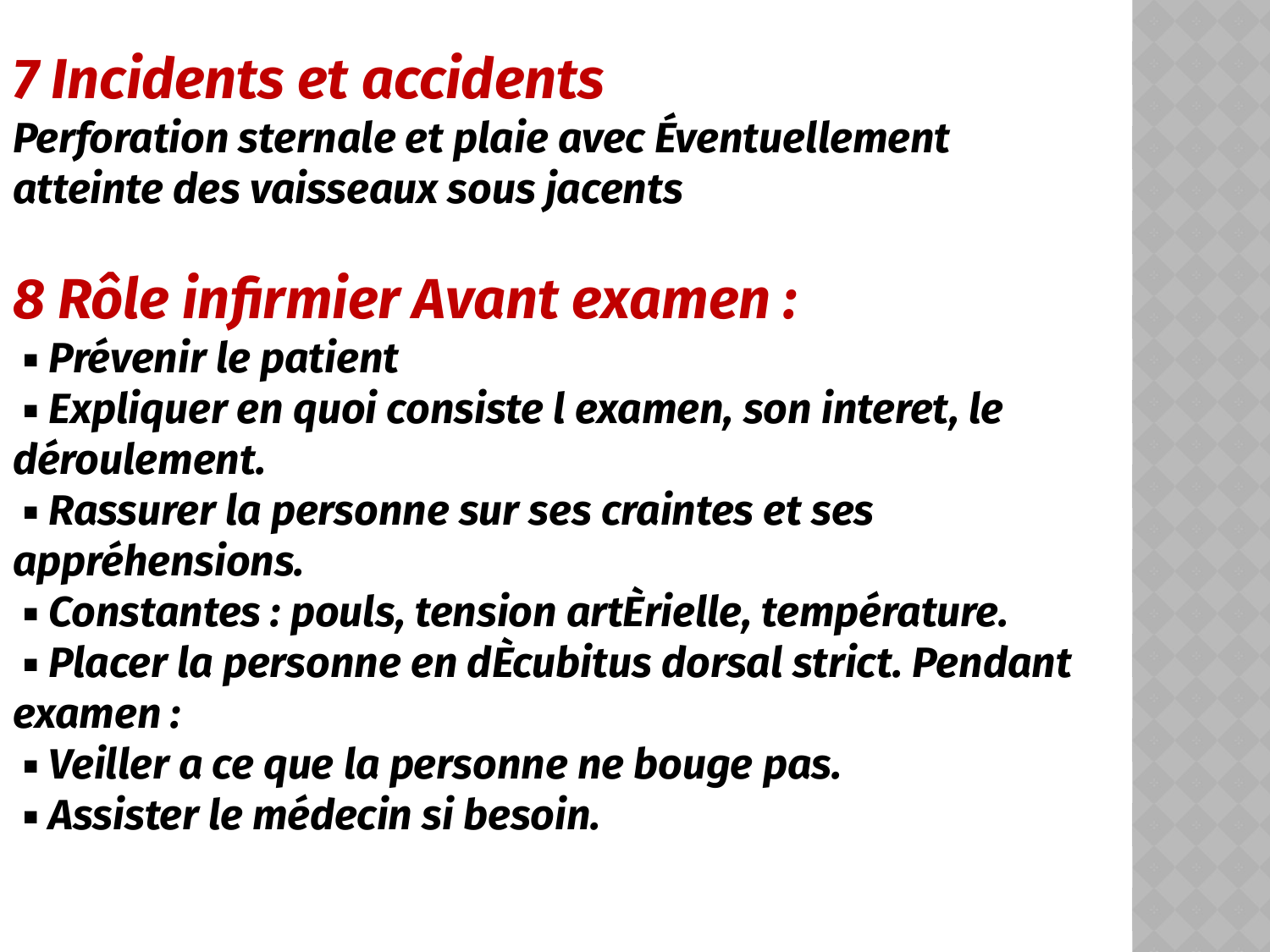

7 Incidents et accidents
Perforation sternale et plaie avec Éventuellement atteinte des vaisseaux sous jacents

8 Rôle infirmier Avant examen :
 ▪ Prévenir le patient
 ▪ Expliquer en quoi consiste l examen, son interet, le déroulement.
 ▪ Rassurer la personne sur ses craintes et ses appréhensions.
 ▪ Constantes : pouls, tension artÈrielle, température.
 ▪ Placer la personne en dÈcubitus dorsal strict. Pendant examen :
 ▪ Veiller a ce que la personne ne bouge pas.
 ▪ Assister le médecin si besoin.